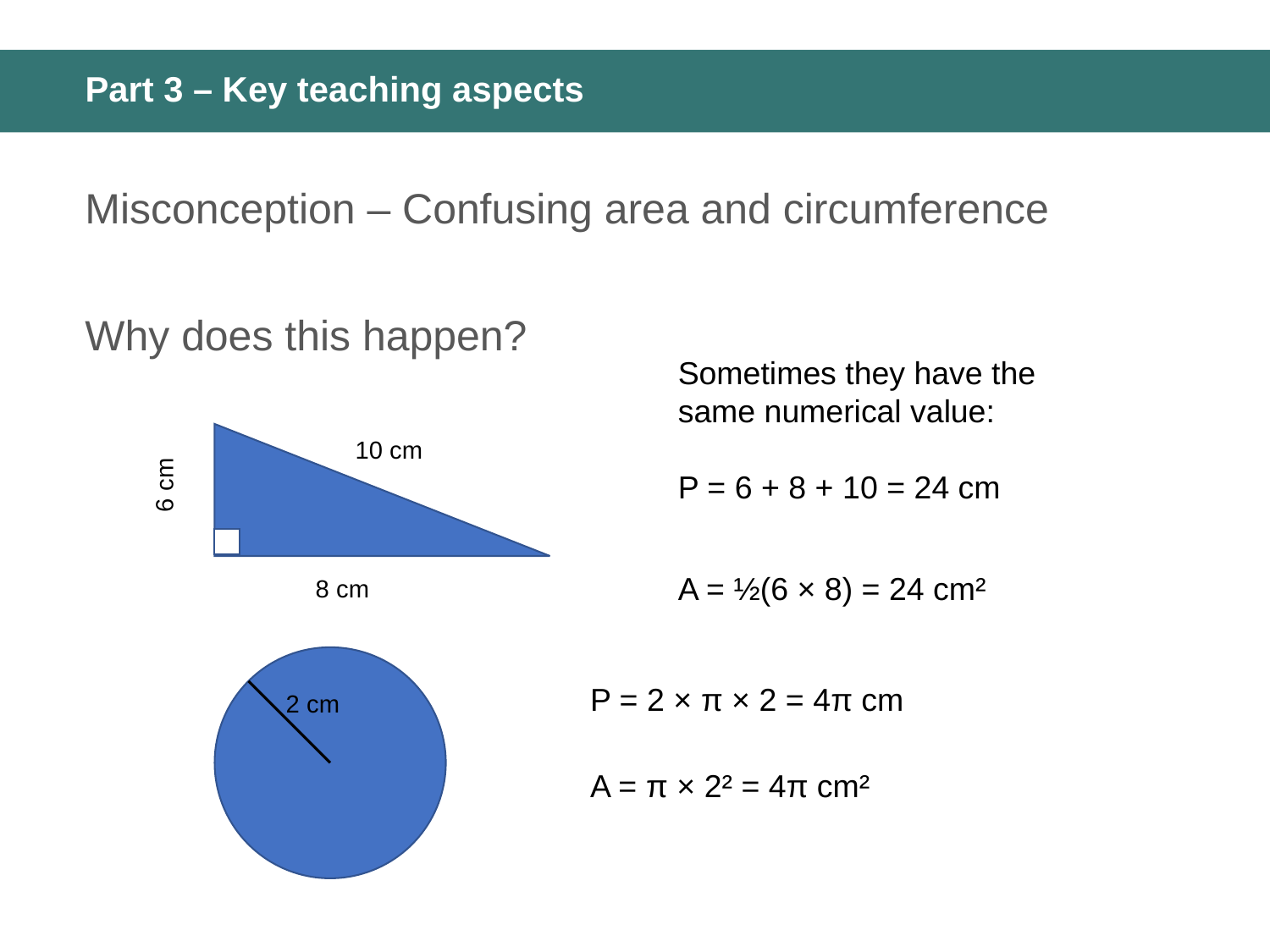

# Part 3 – Key teaching aspects
Misconception – Confusing area and circumference

Why does this happen?
Sometimes they have the same numerical value:

P = 6 + 8 + 10 = 24 cm

10 cm
6 cm

A = ½(6 × 8) = 24 cm²

8 cm

P = 2 × π × 2 = 4π cm
2 cm
A = π × 2² = 4π cm²